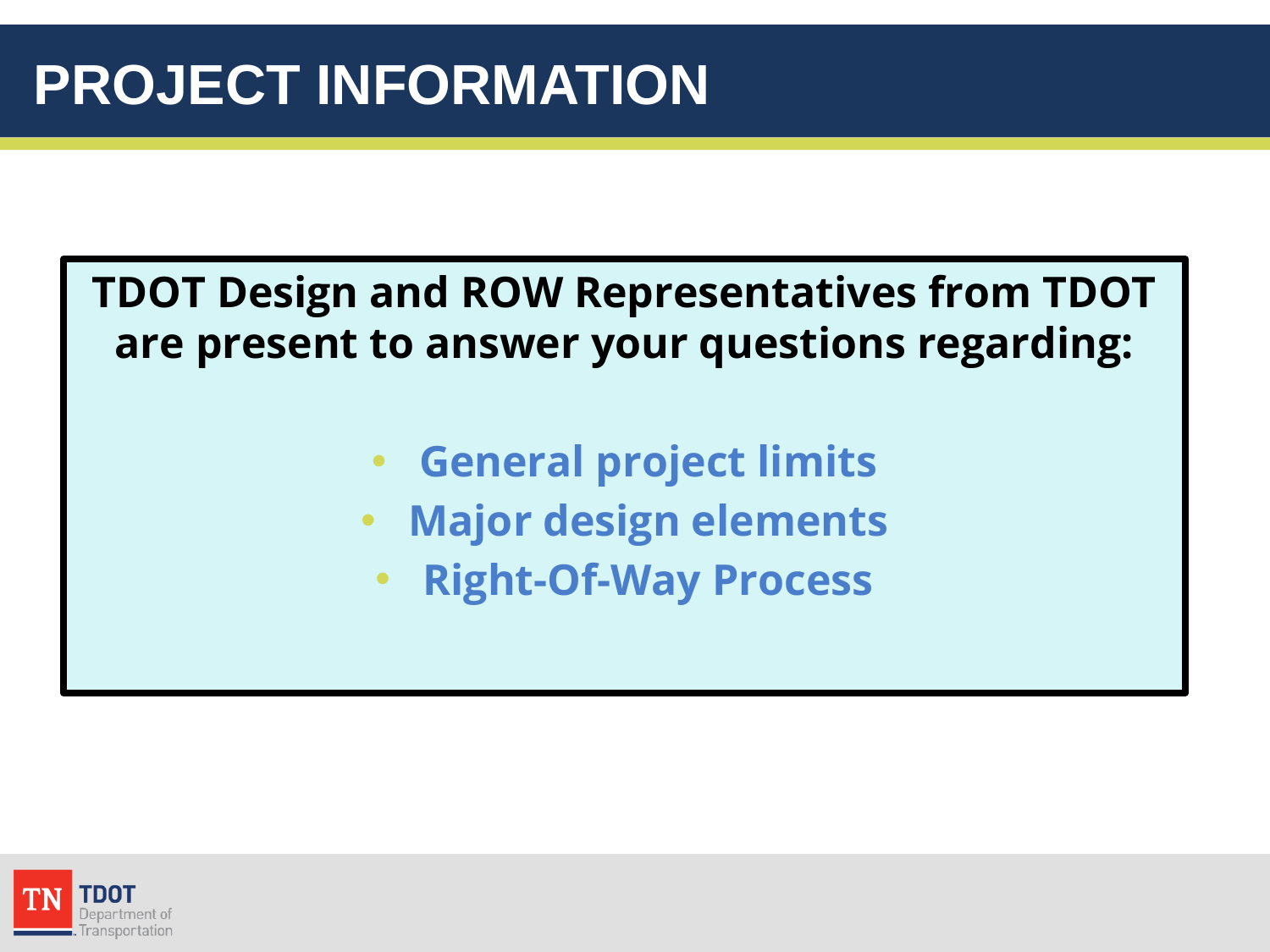

# PROJECT INFORMATION
TDOT Design and ROW Representatives from TDOT are present to answer your questions regarding:

General project limits
Major design elements
Right-Of-Way Process